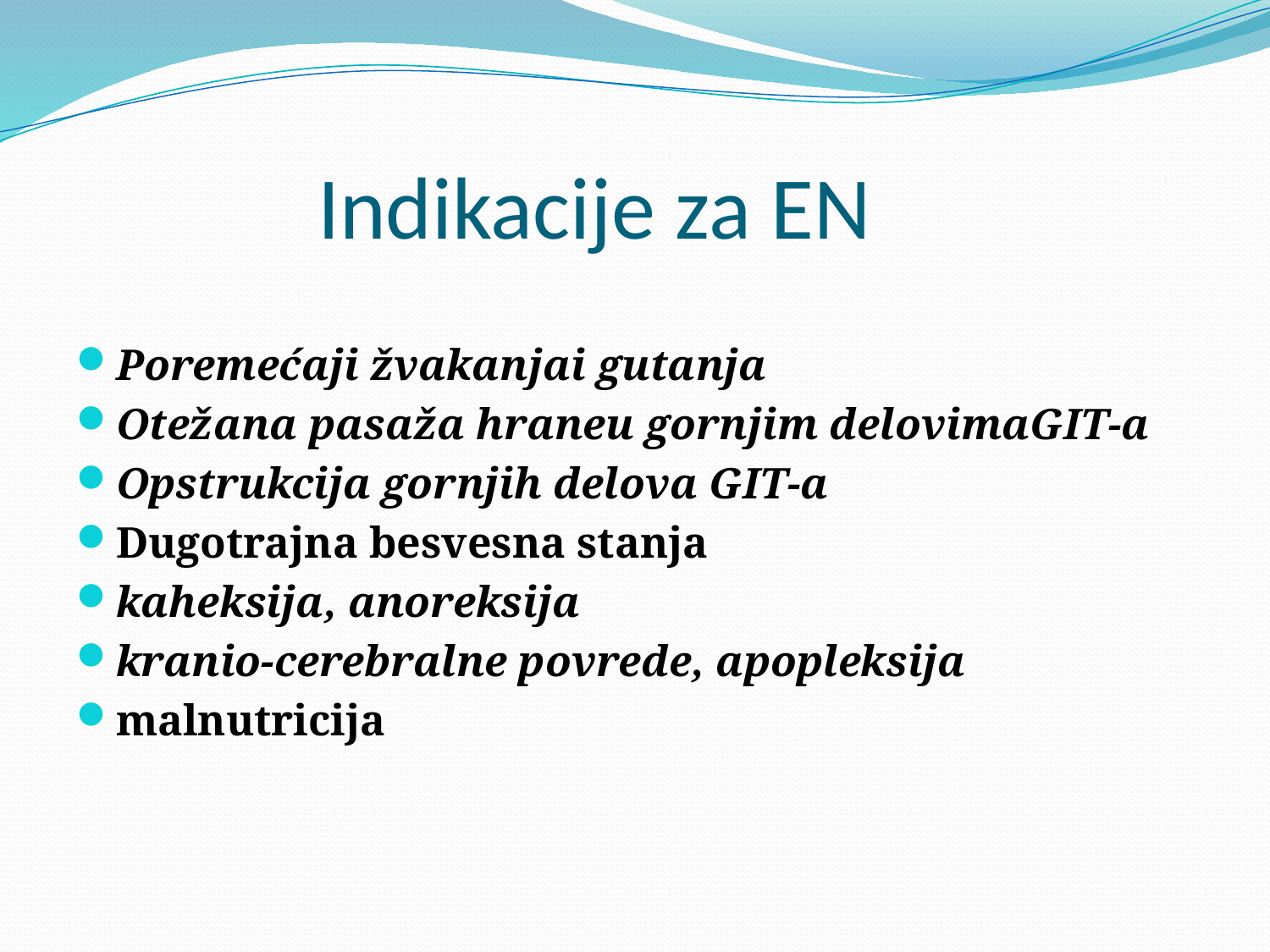

# Indikacije za EN

Poremećaji žvakanjai gutanja
Otežana pasaža hraneu gornjim delovimaGIT-a
Opstrukcija gornjih delova GIT-a
Dugotrajna besvesna stanja
kaheksija, anoreksija
kranio-cerebralne povrede, apopleksija
malnutricija